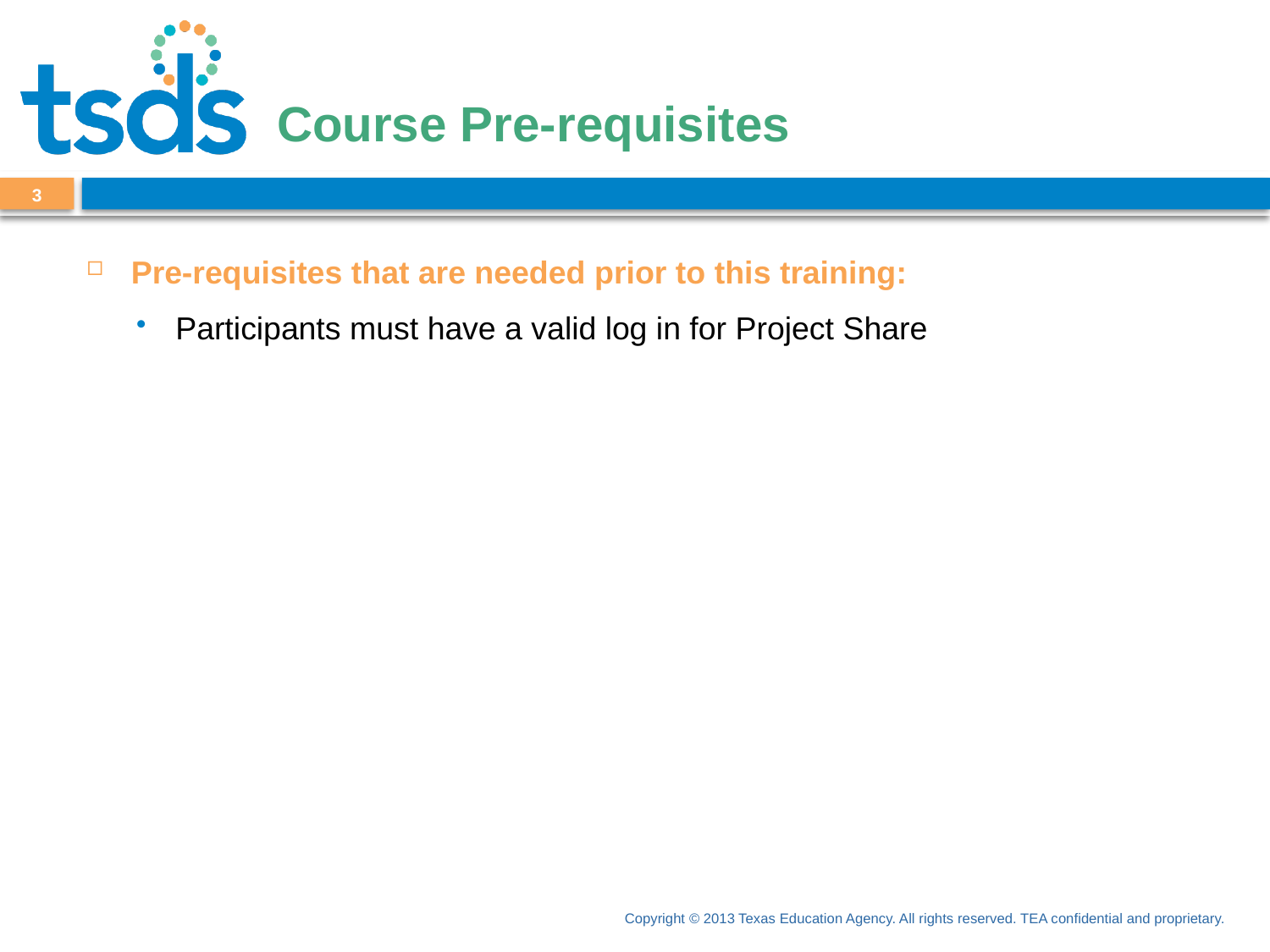

# Course Pre-requisites
3
Pre-requisites that are needed prior to this training:
Participants must have a valid log in for Project Share